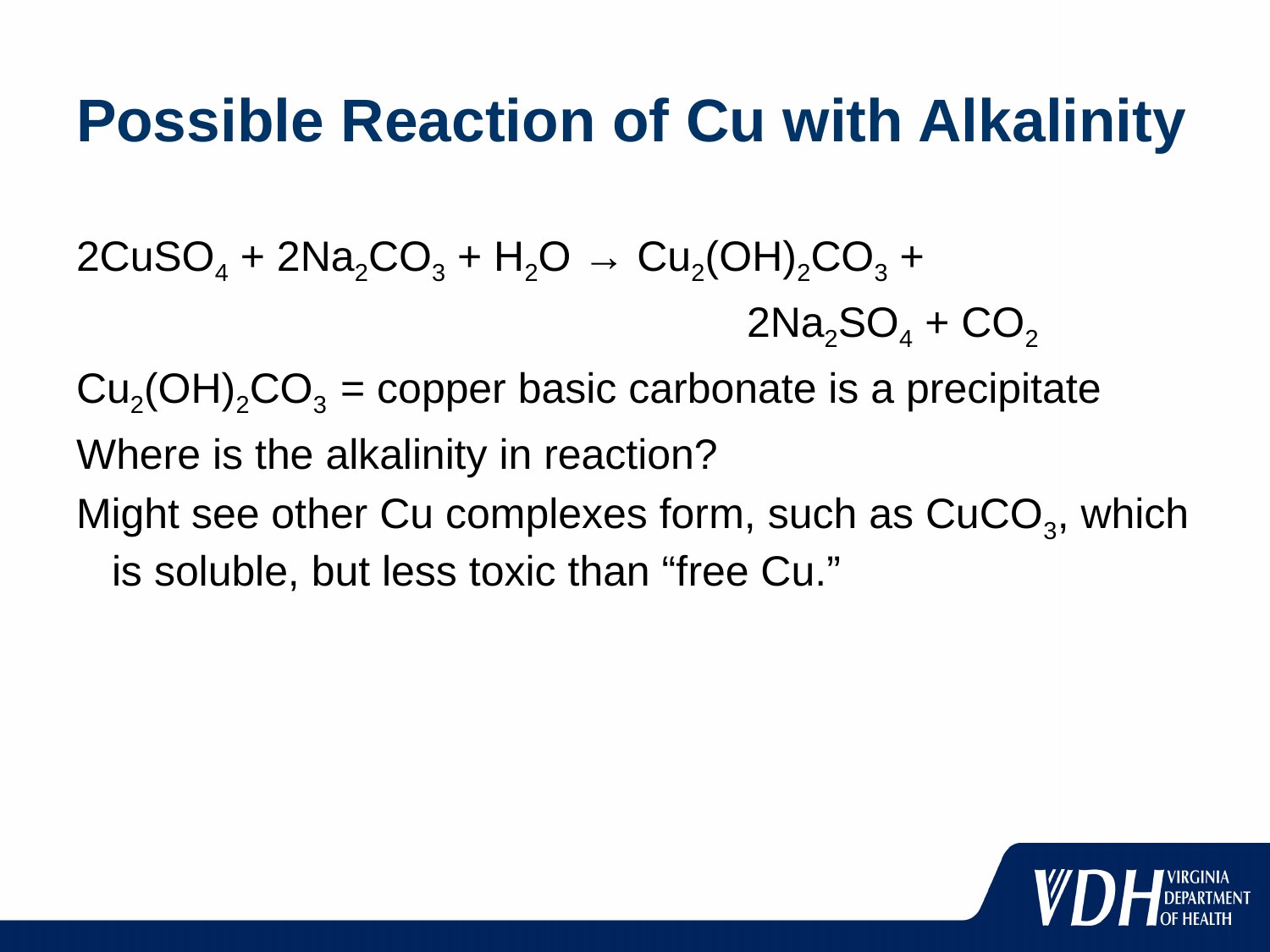

# Possible Reaction of Cu with Alkalinity
2CuSO4 + 2Na2CO3 + H2O → Cu2(OH)2CO3 +
						2Na2SO4 + CO2
Cu2(OH)2CO3  = copper basic carbonate is a precipitate
Where is the alkalinity in reaction?
Might see other Cu complexes form, such as CuCO3, which is soluble, but less toxic than “free Cu.”